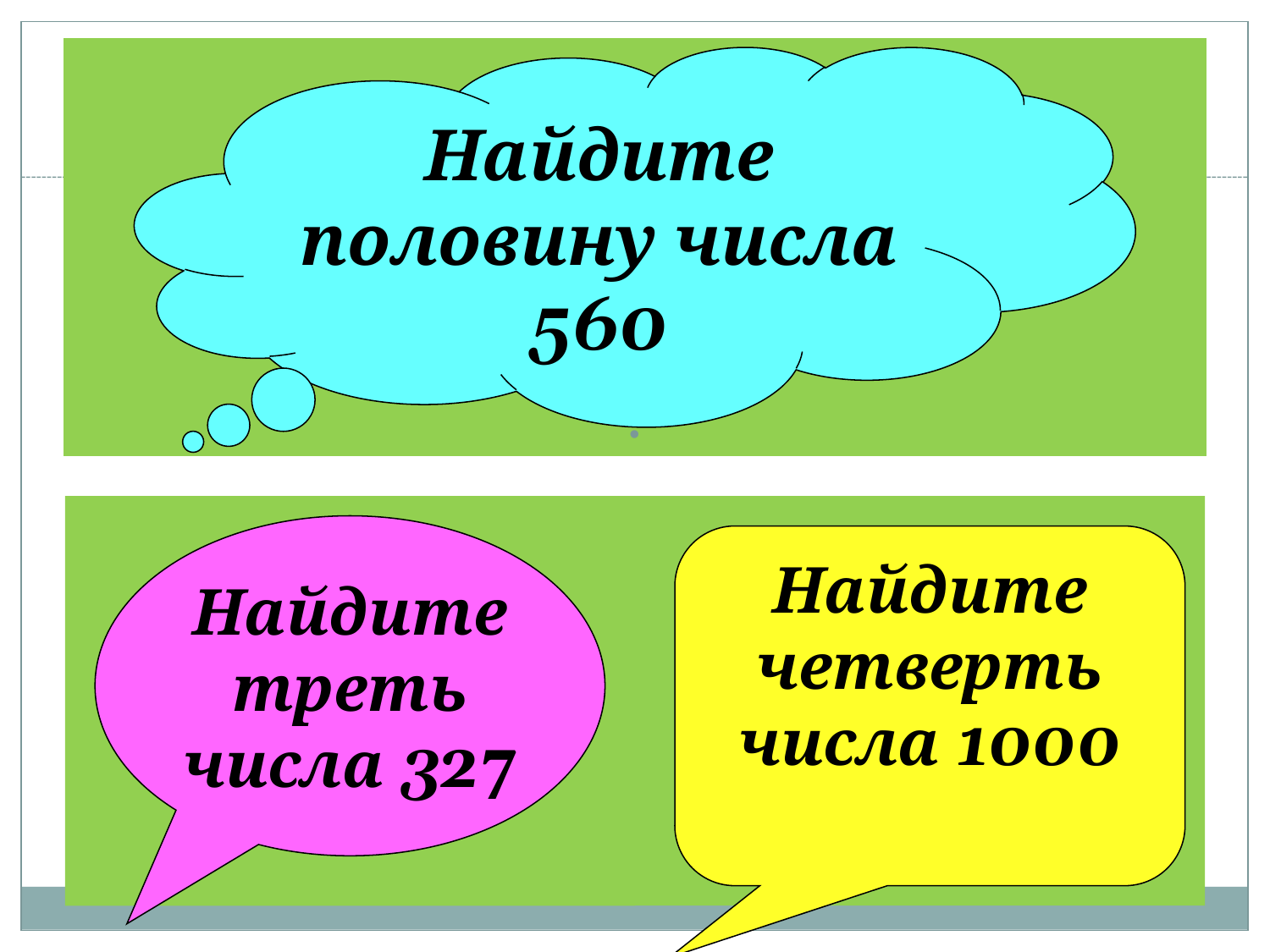

# .
Найдите половину числа 560

Найдите треть числа 327
Найдите четверть числа 1000